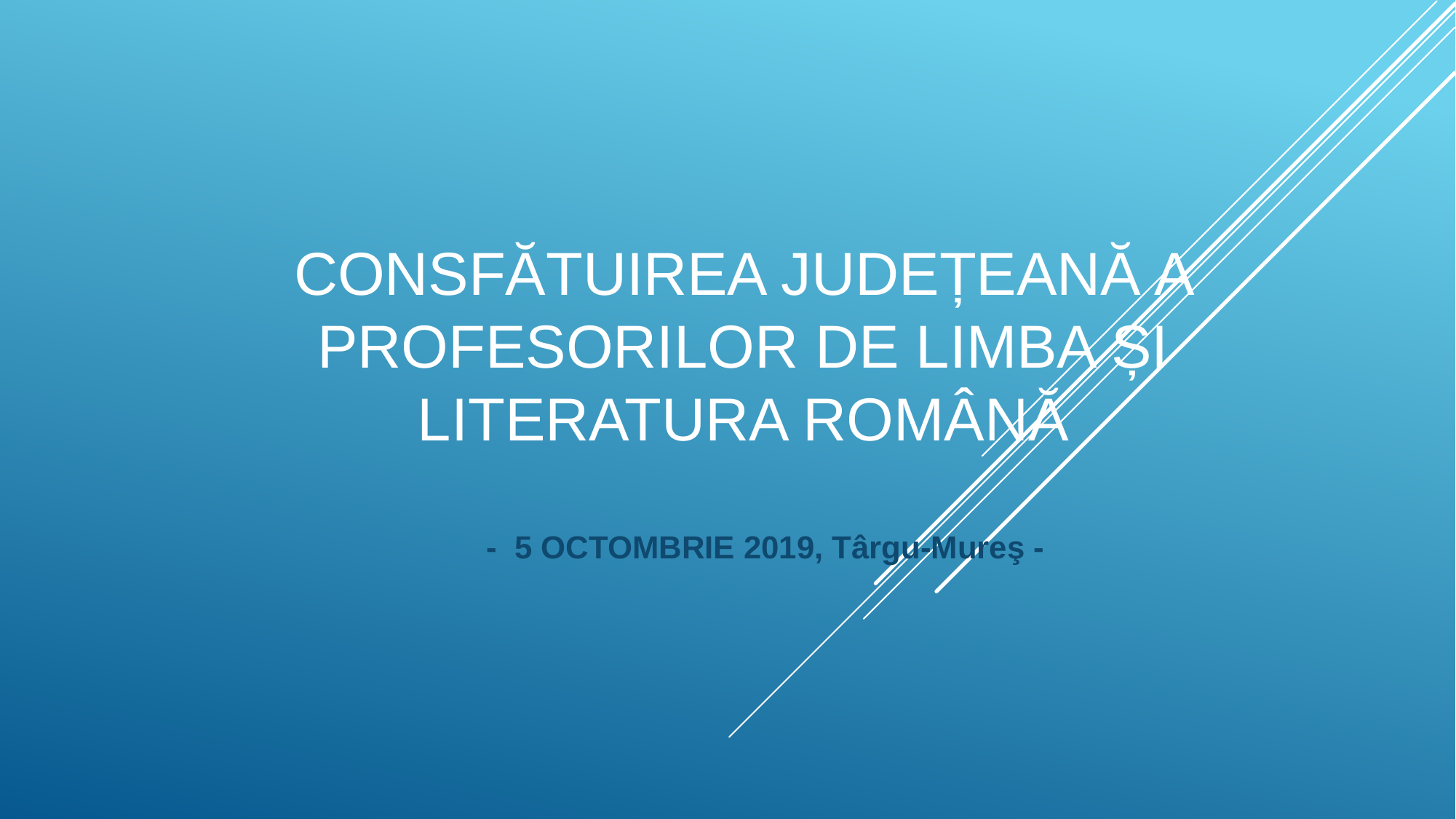

# CONSFĂTUIREA JUDEȚEANĂ A PROFESORILOR DE LIMBA ȘI LITERATURA ROMÂNĂ

 -  5 OCTOMBRIE 2019, Târgu-Mureş -